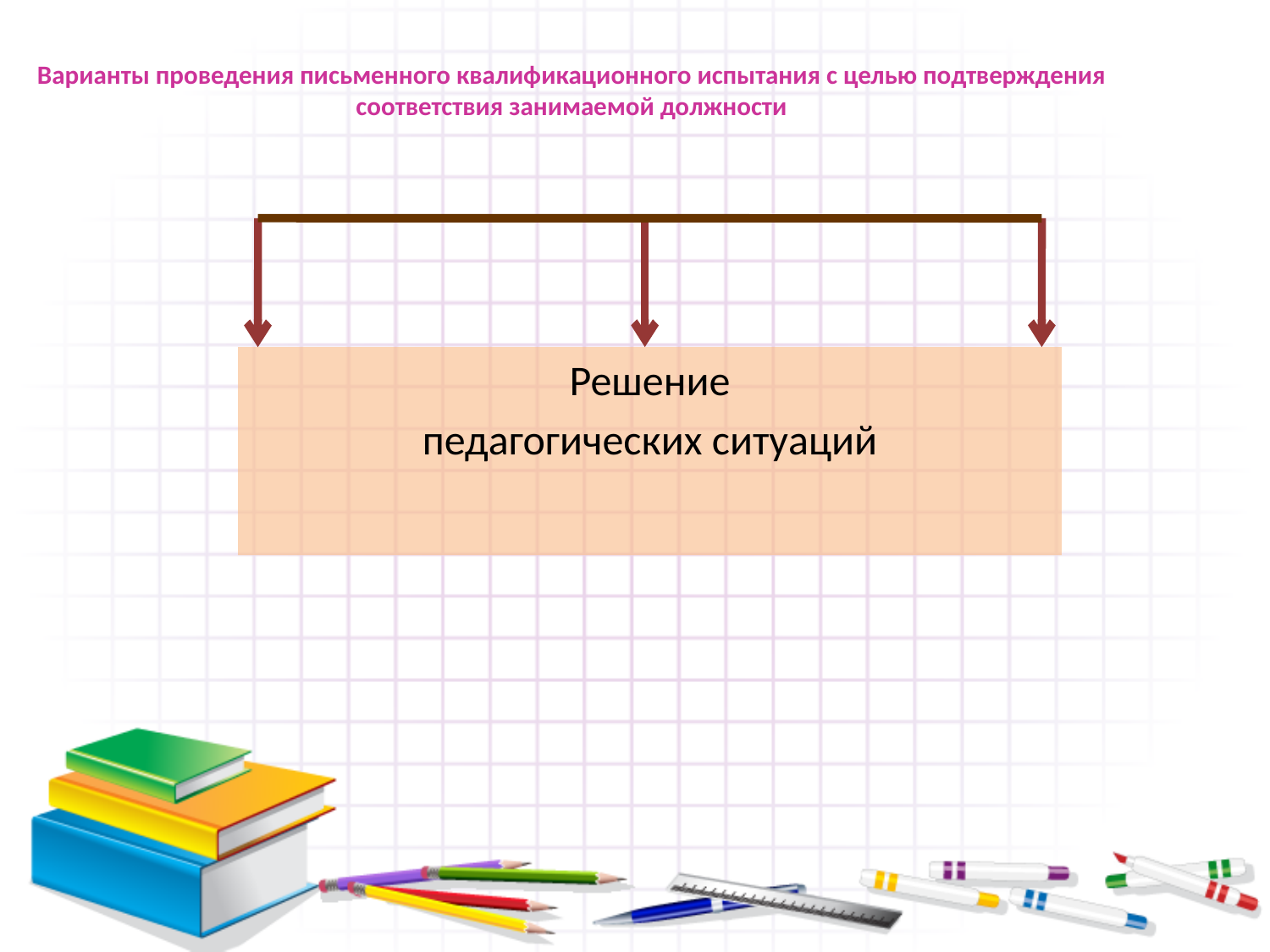

Варианты проведения письменного квалификационного испытания с целью подтверждения соответствия занимаемой должности

Решение
педагогических ситуаций